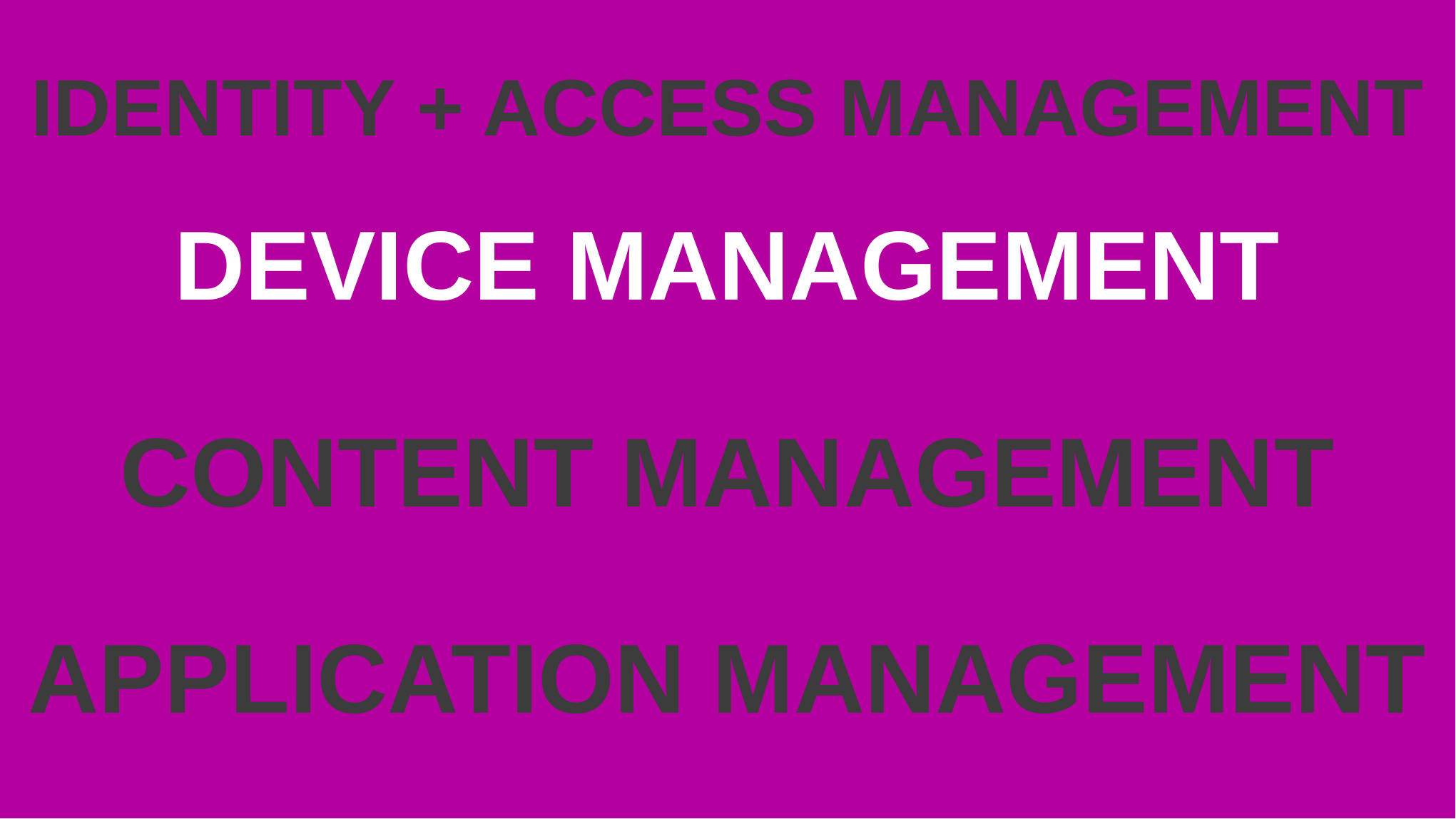

IDENTITY + ACCESS MANAGEMENT
DEVICE MANAGEMENT
CONTENT MANAGEMENT
APPLICATION MANAGEMENT